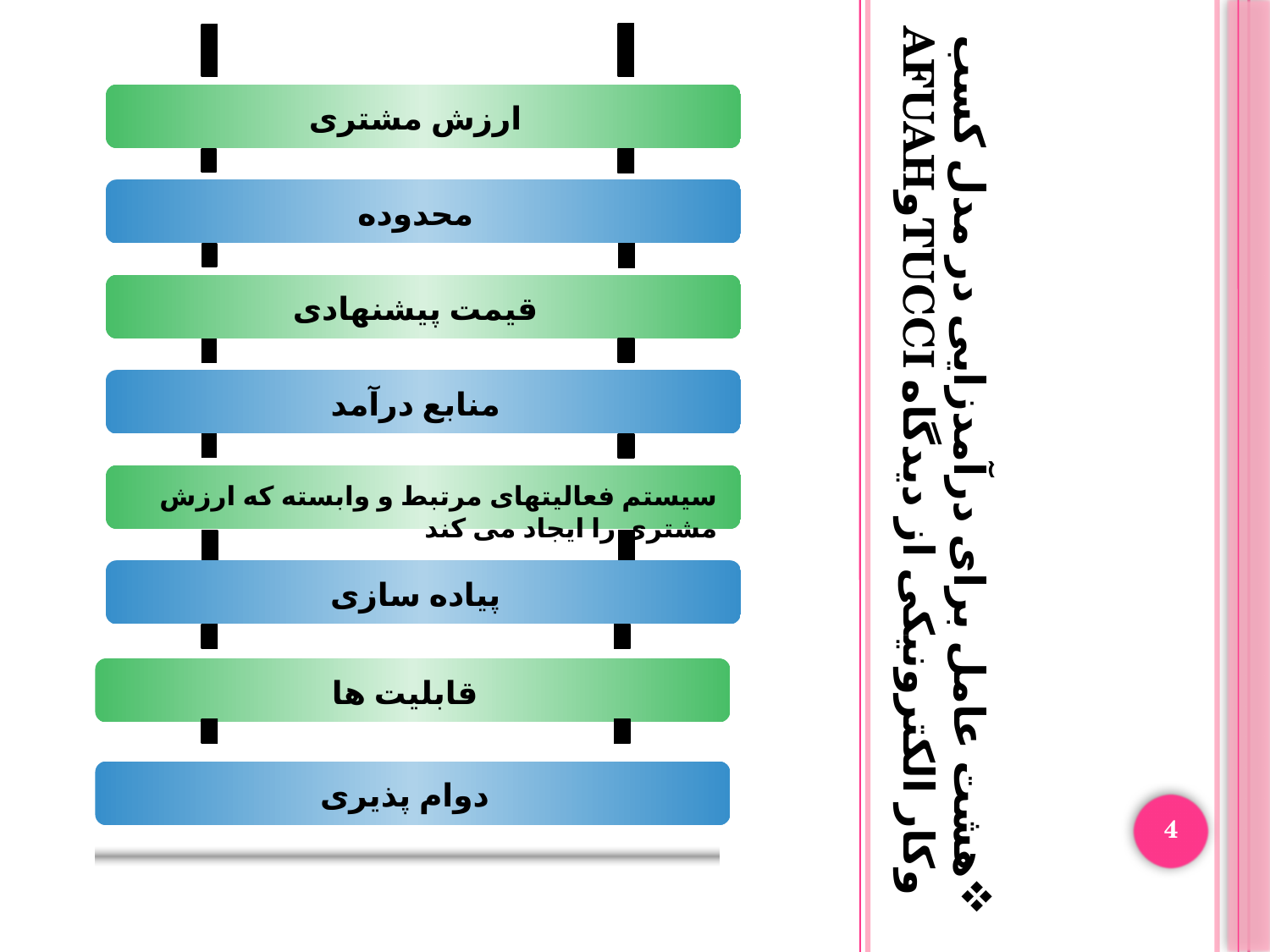

ارزش مشتری

محدوده

قیمت پیشنهادی

منابع درآمد
# هشت عامل برای درآمدزایی در مدل کسب وکار الکترونیکی از دیدگاه Tucciوafuah

سیستم فعالیتهای مرتبط و وابسته که ارزش مشتری را ایجاد می کند

پیاده سازی

قابلیت ها

دوام پذیری
4